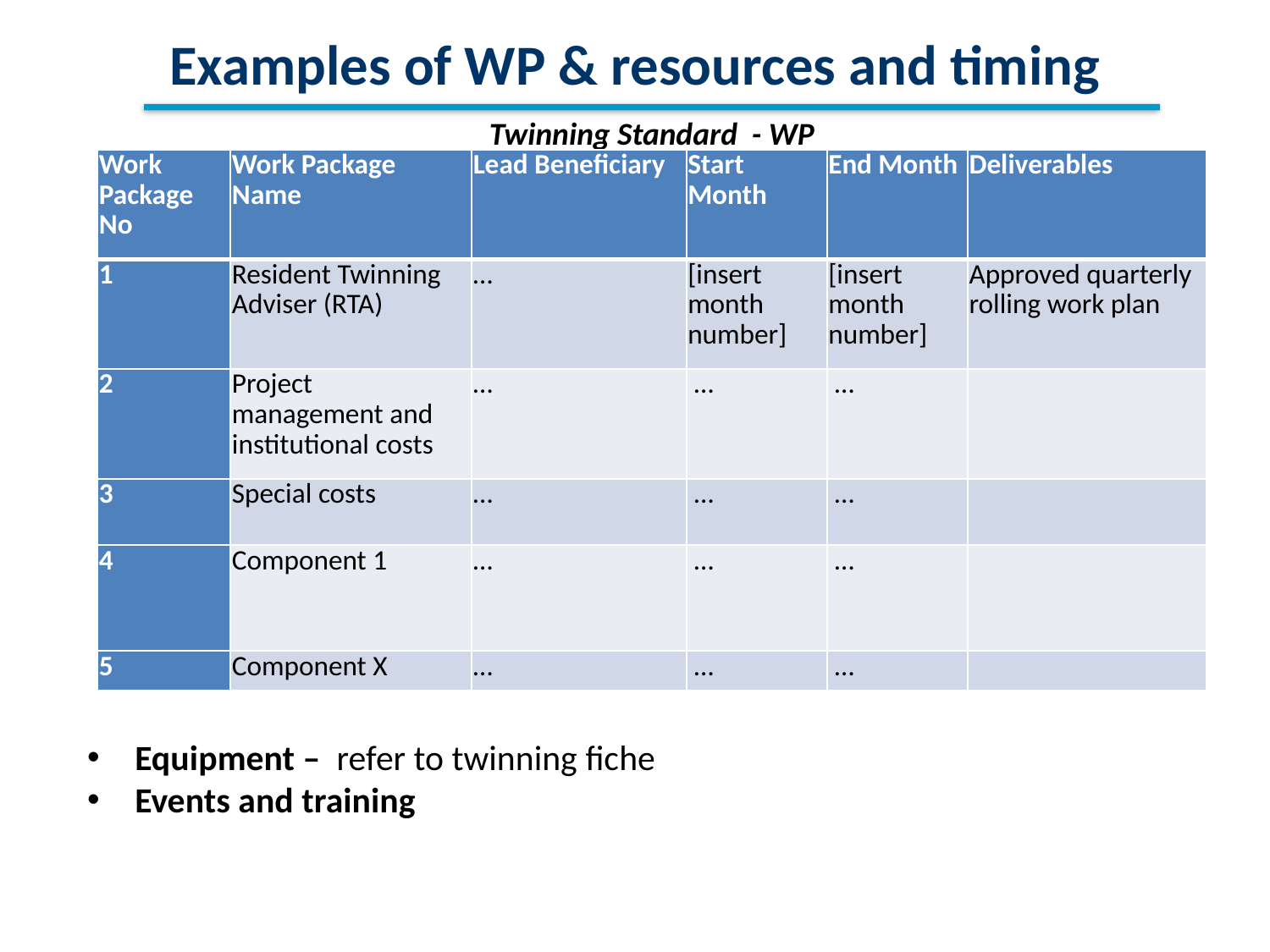

# Examples of WP & resources and timing

Twinning Standard  - WP

Equipment –  refer to twinning fiche
Events and training
| Work Package No | Work Package Name | Lead Beneficiary | Start Month | End Month | Deliverables |
| --- | --- | --- | --- | --- | --- |
| 1 | Resident Twinning Adviser (RTA) | … | [insert month number] | [insert month number] | Approved quarterly rolling work plan |
| 2 | Project management and institutional costs | … | … | … |  |
| 3 | Special costs | … | … | … |  |
| 4 | Component 1 | … | … | … |  |
| 5 | Component X | … | … | … |  |